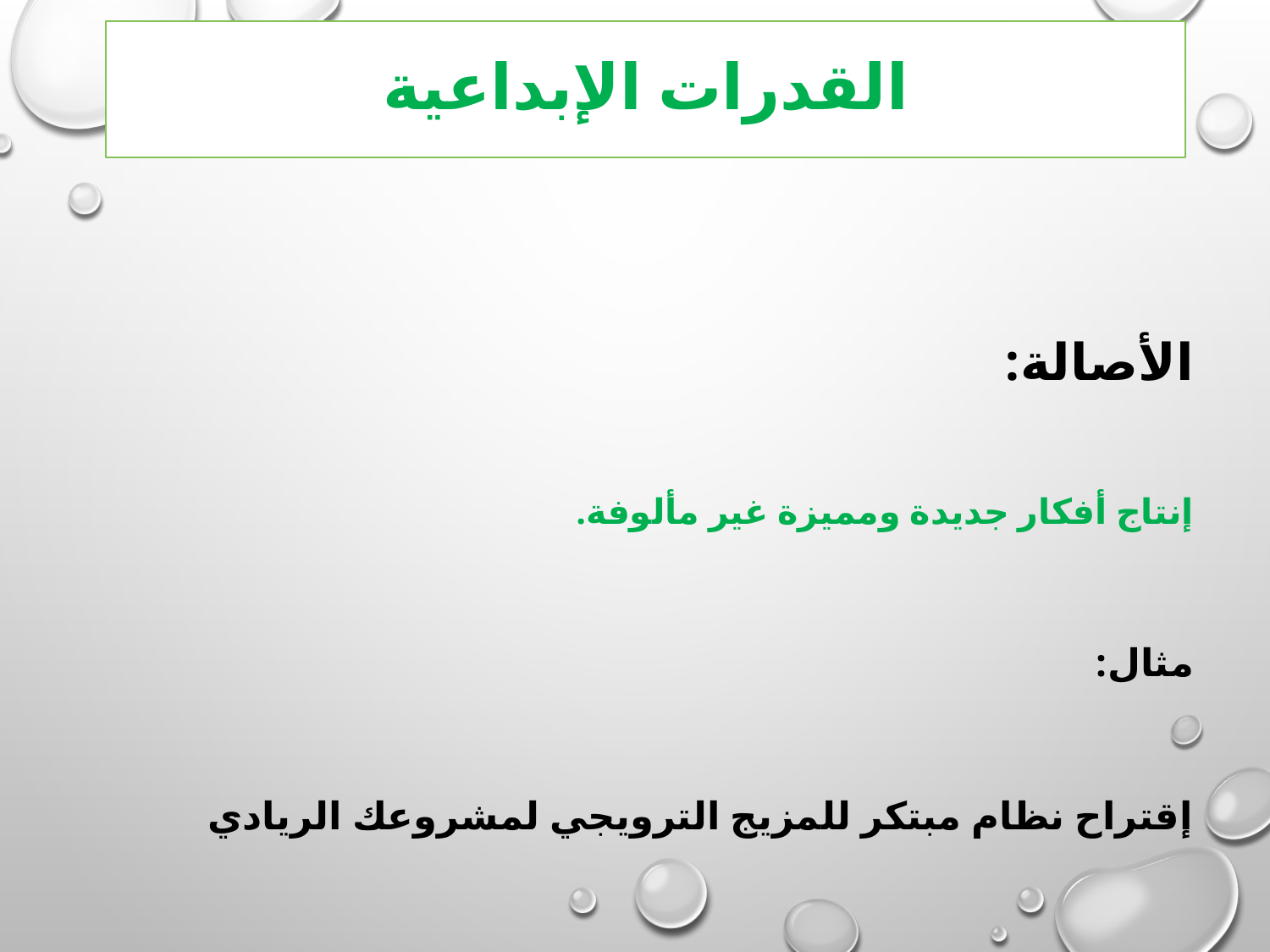

# القدرات الإبداعية
الأصالة:
إنتاج أفكار جديدة ومميزة غير مألوفة.
مثال:
إقتراح نظام مبتكر للمزيج الترويجي لمشروعك الريادي